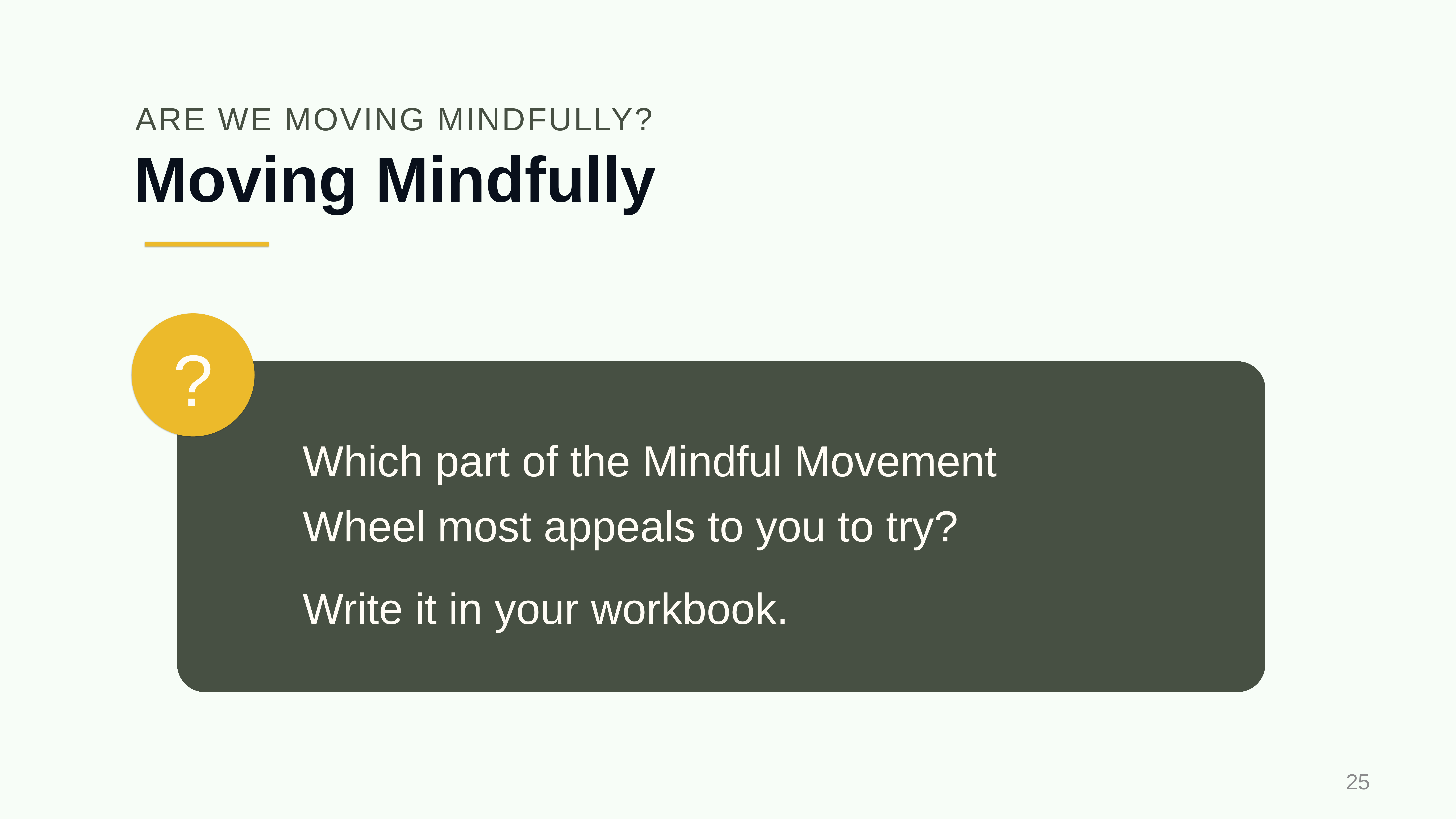

ARE WE MOVING MINDFULLY?
# Moving Mindfully

?

Which part of the Mindful Movement Wheel most appeals to you to try?
Write it in your workbook.
25